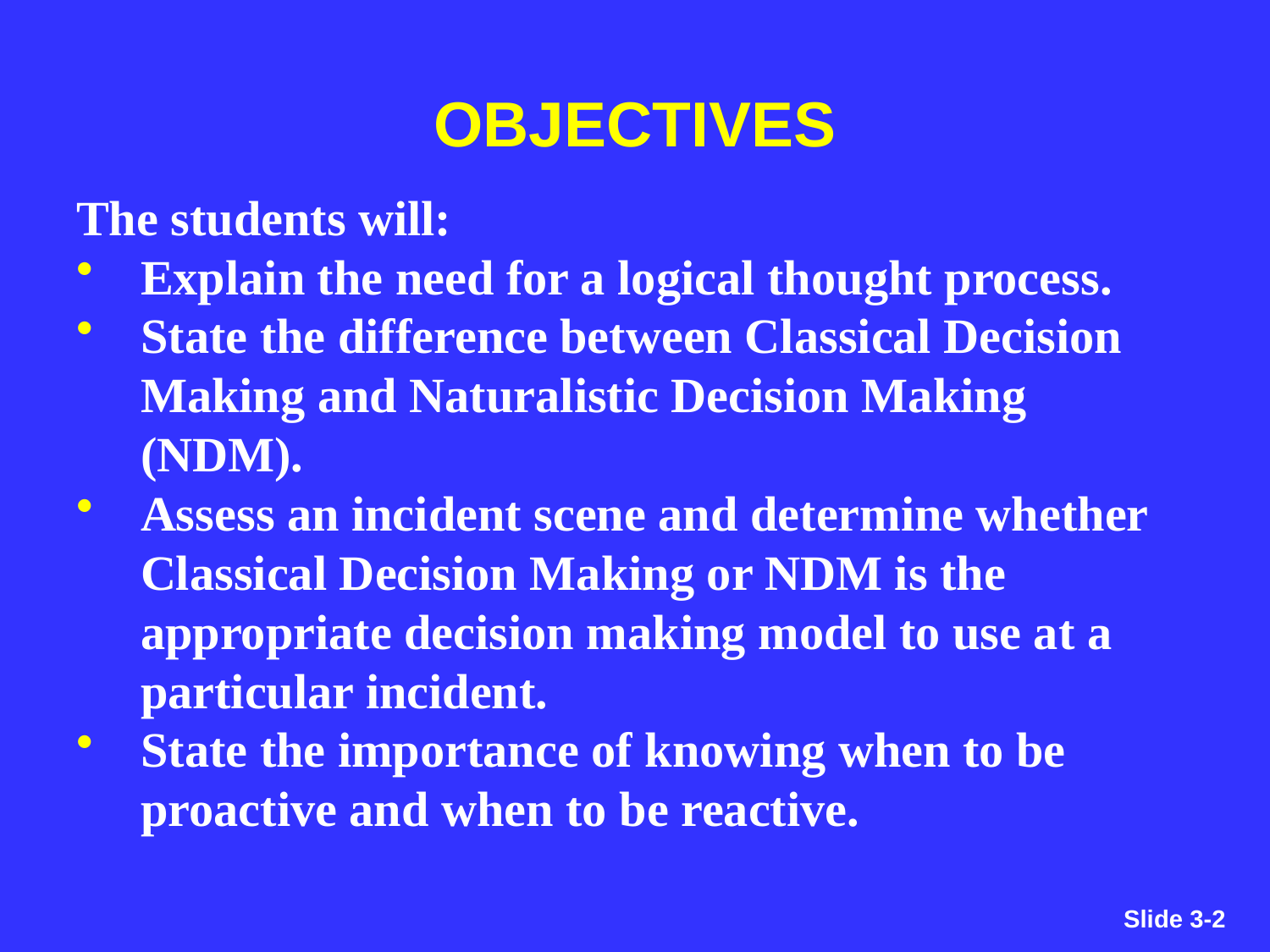

OBJECTIVES
The students will:
Explain the need for a logical thought process.
State the difference between Classical Decision Making and Naturalistic Decision Making (NDM).
Assess an incident scene and determine whether Classical Decision Making or NDM is the appropriate decision making model to use at a particular incident.
State the importance of knowing when to be proactive and when to be reactive.
Slide 3-2